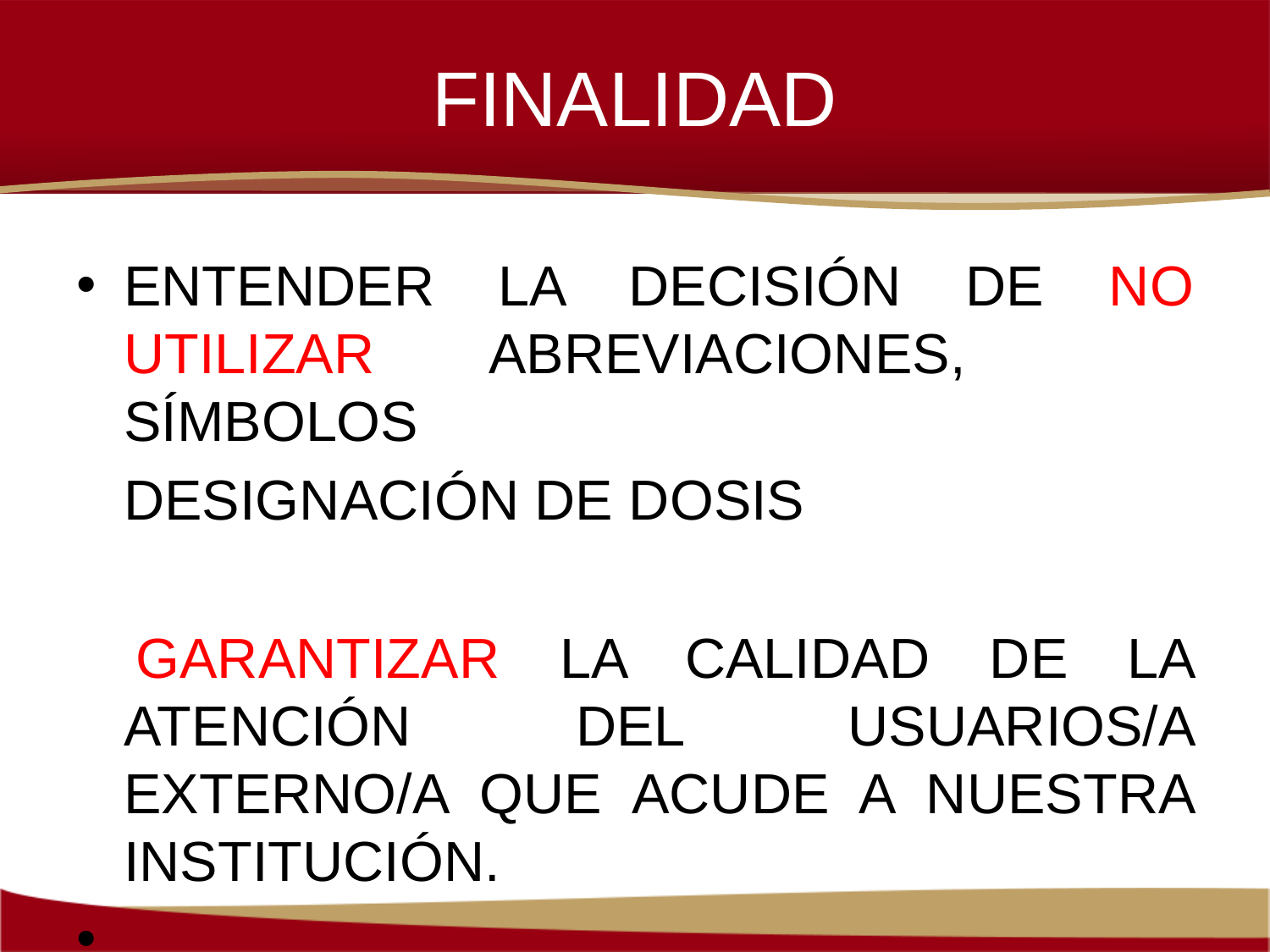

# FINALIDAD
ENTENDER LA DECISIÓN DE NO UTILIZAR ABREVIACIONES,   SÍMBOLOS
	DESIGNACIÓN DE DOSIS

 GARANTIZAR LA CALIDAD DE LA ATENCIÓN DEL USUARIOS/A EXTERNO/A QUE ACUDE A NUESTRA INSTITUCIÓN.